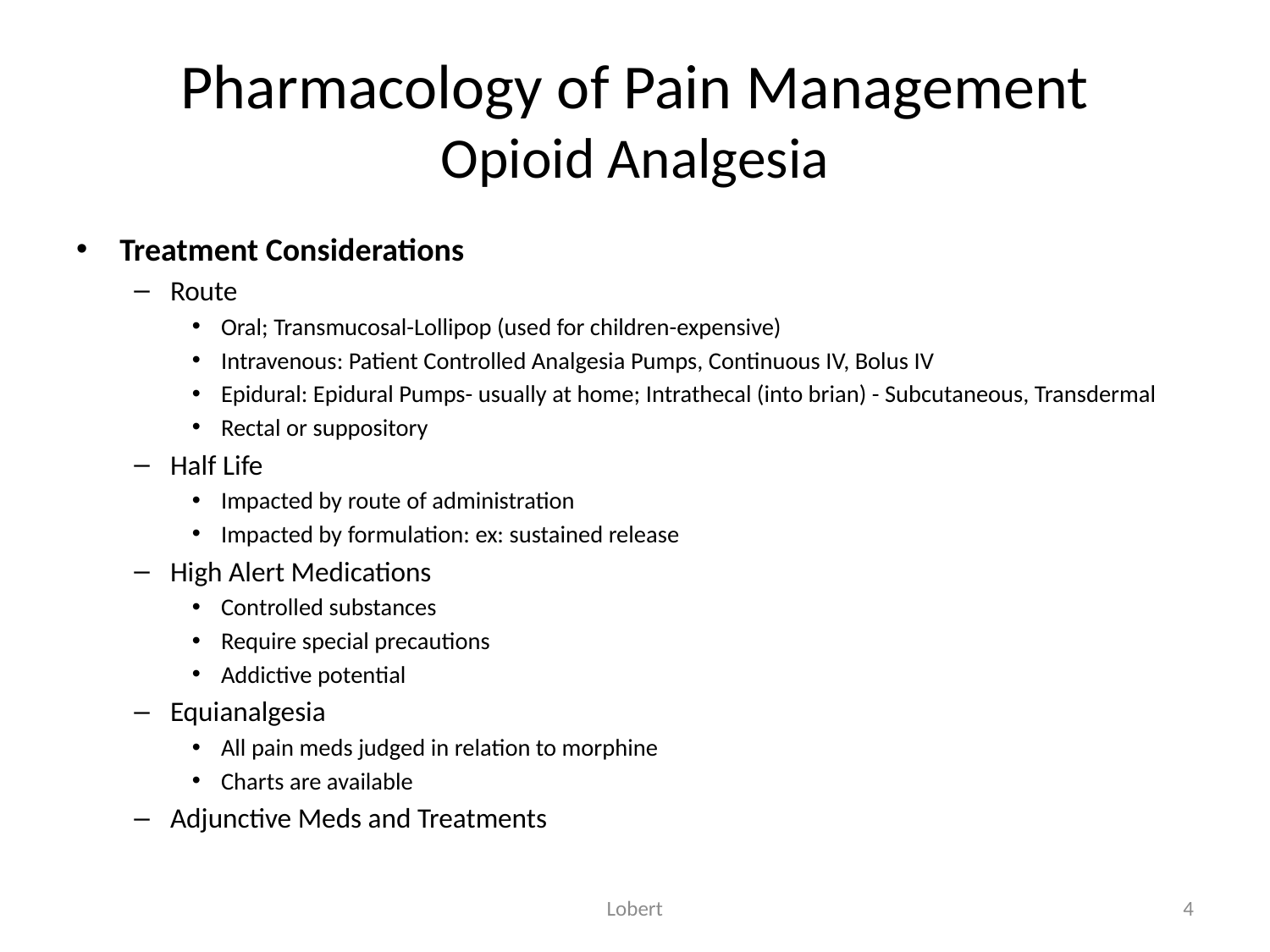

# Pharmacology of Pain Management Opioid Analgesia
Treatment Considerations
Route
Oral; Transmucosal-Lollipop (used for children-expensive)
Intravenous: Patient Controlled Analgesia Pumps, Continuous IV, Bolus IV
Epidural: Epidural Pumps- usually at home; Intrathecal (into brian) - Subcutaneous, Transdermal
Rectal or suppository
Half Life
Impacted by route of administration
Impacted by formulation: ex: sustained release
High Alert Medications
Controlled substances
Require special precautions
Addictive potential
Equianalgesia
All pain meds judged in relation to morphine
Charts are available
Adjunctive Meds and Treatments

Lobert
4